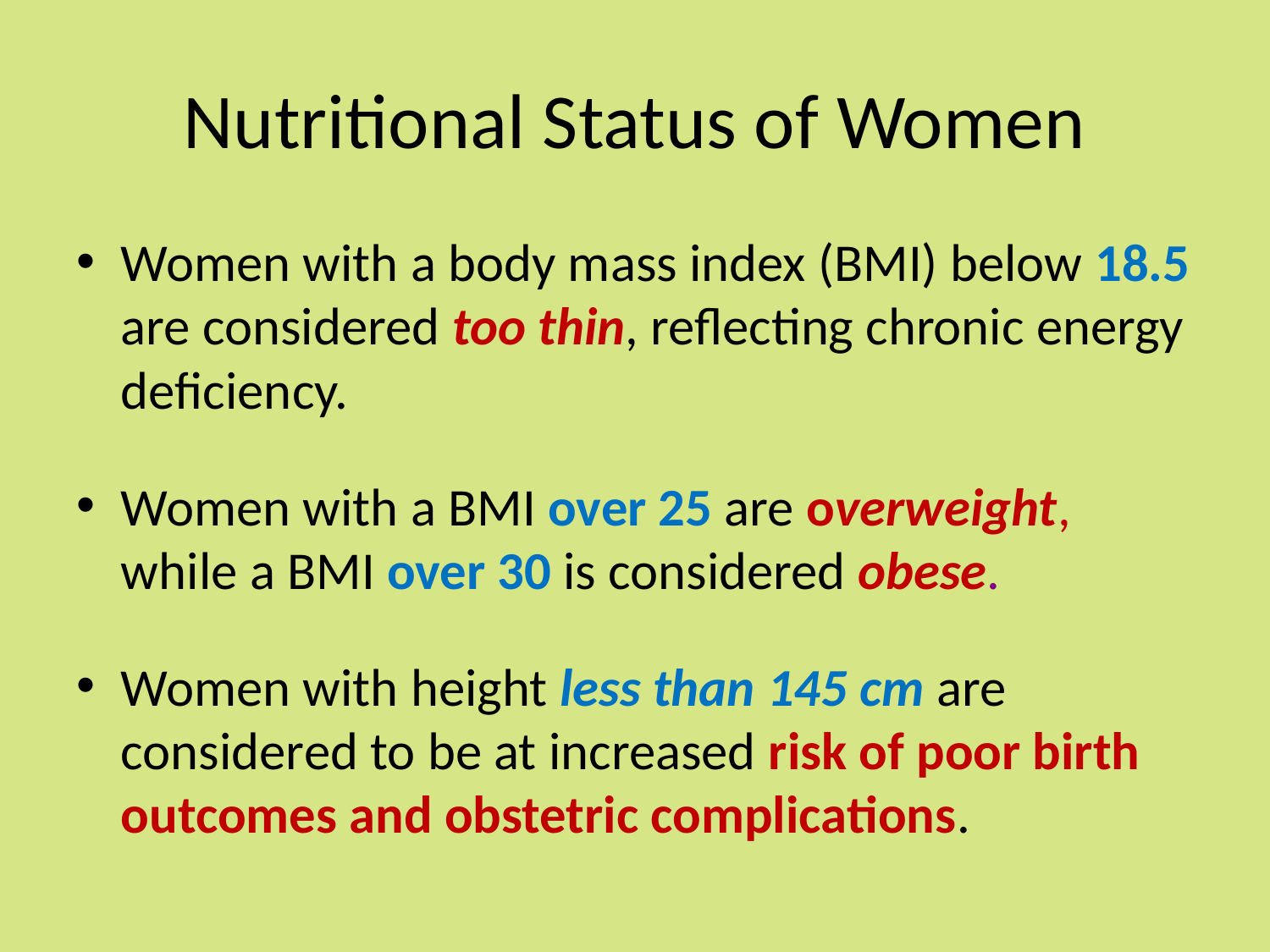

# Nutritional Status of Women
Women with a body mass index (BMI) below 18.5 are considered too thin, reflecting chronic energy deficiency.

Women with a BMI over 25 are overweight, while a BMI over 30 is considered obese.

Women with height less than 145 cm are considered to be at increased risk of poor birth outcomes and obstetric complications.